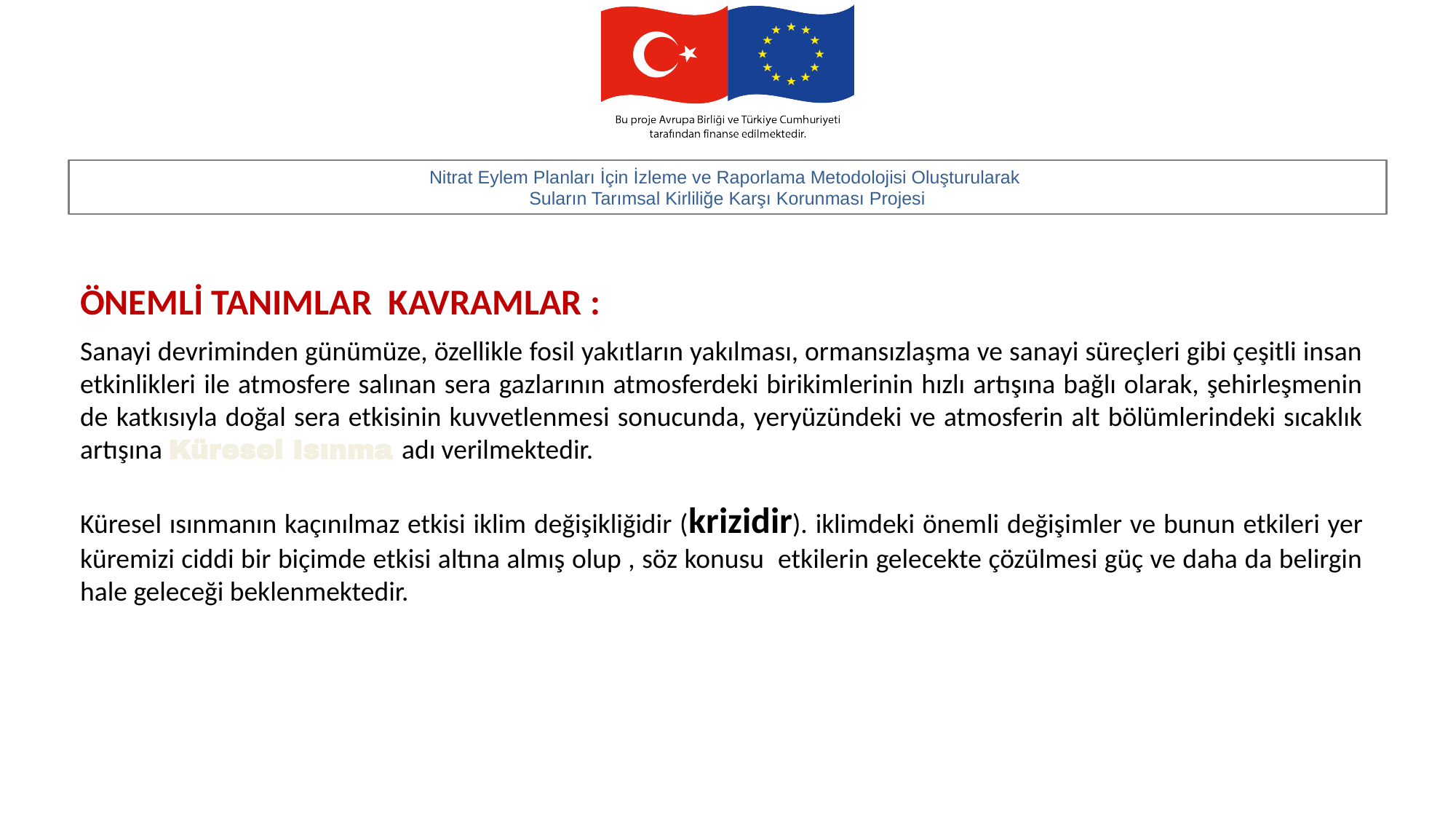

ÖNEMLİ TANIMLAR  KAVRAMLAR :

Sanayi devriminden günümüze, özellikle fosil yakıtların yakılması, ormansızlaşma ve sanayi süreçleri gibi çeşitli insan etkinlikleri ile atmosfere salınan sera gazlarının atmosferdeki birikimlerinin hızlı artışına bağlı olarak, şehirleşmenin de katkısıyla doğal sera etkisinin kuvvetlenmesi sonucunda, yeryüzündeki ve atmosferin alt bölümlerindeki sıcaklık artışına Küresel Isınma adı verilmektedir.

Küresel ısınmanın kaçınılmaz etkisi iklim değişikliğidir (krizidir). iklimdeki önemli değişimler ve bunun etkileri yer küremizi ciddi bir biçimde etkisi altına almış olup , söz konusu  etkilerin gelecekte çözülmesi güç ve daha da belirgin hale geleceği beklenmektedir.